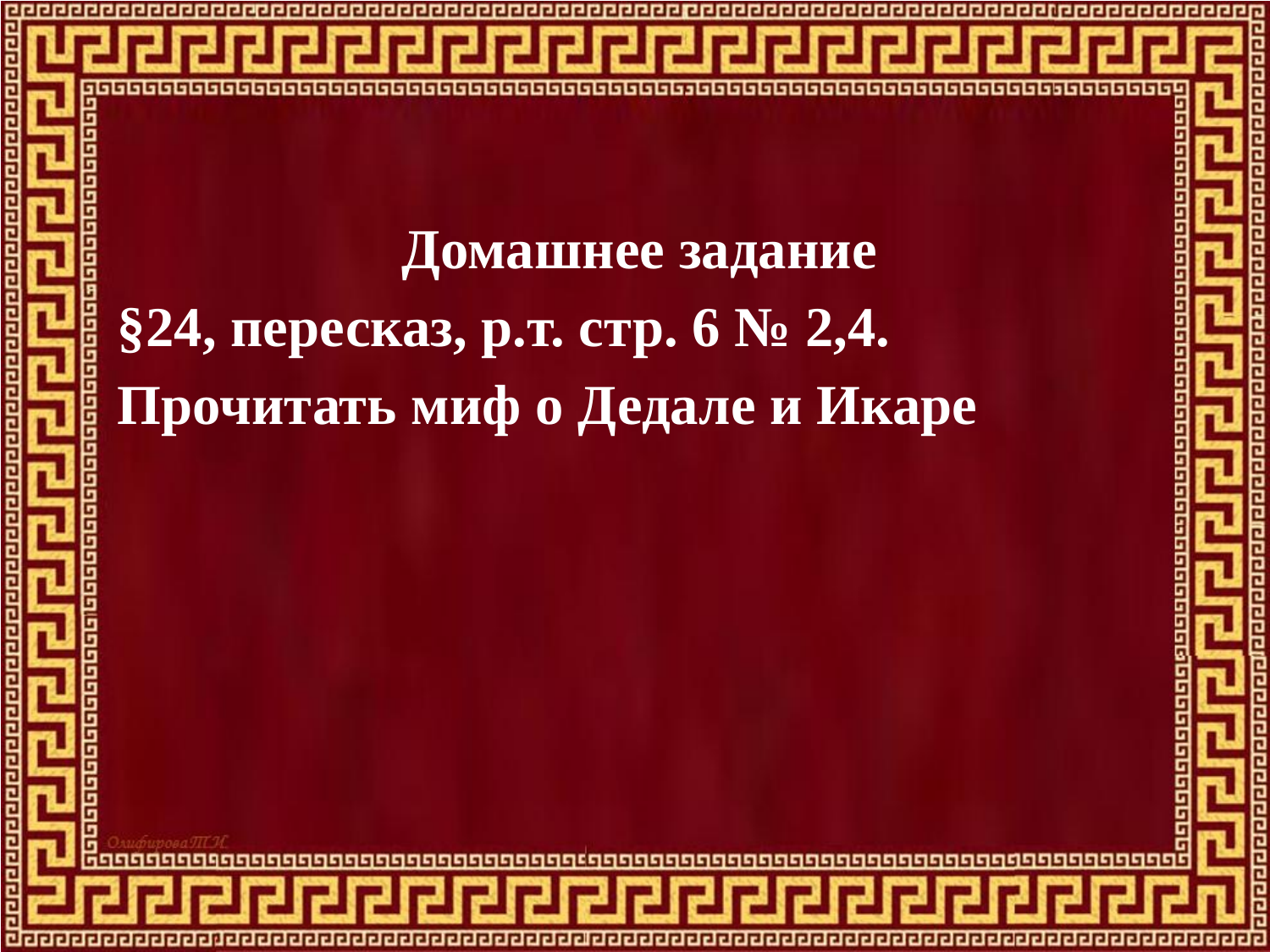

Домашнее задание
§24, пересказ, р.т. стр. 6 № 2,4.
Прочитать миф о Дедале и Икаре